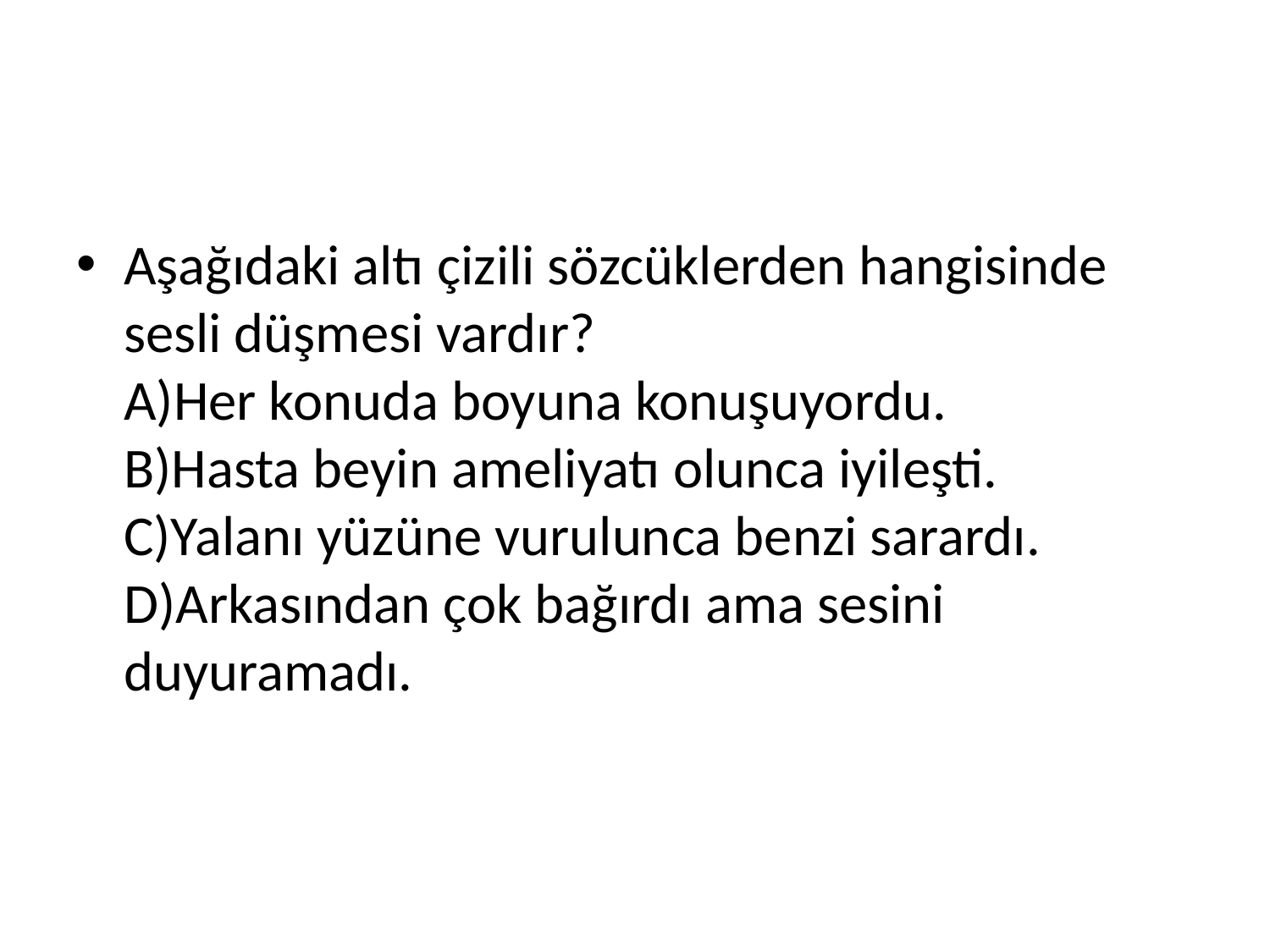

#
Aşağıdaki altı çizili sözcüklerden hangisinde sesli düşmesi vardır? 
A)Her konuda boyuna konuşuyordu. 
B)Hasta beyin ameliyatı olunca iyileşti. 
C)Yalanı yüzüne vurulunca benzi sarardı. 
D)Arkasından çok bağırdı ama sesini duyuramadı.